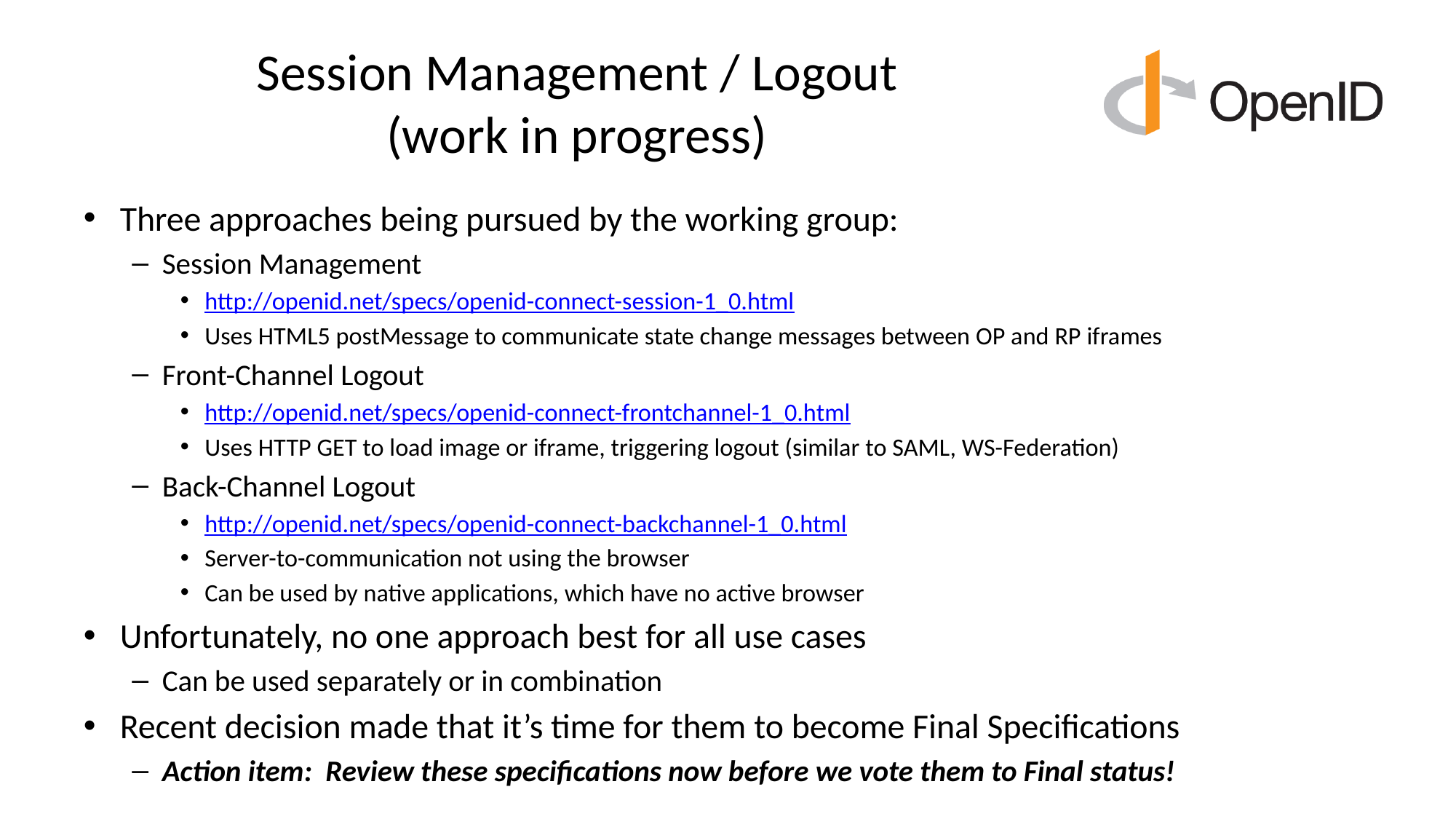

# Session Management / Logout (work in progress)
Three approaches being pursued by the working group:
Session Management
http://openid.net/specs/openid-connect-session-1_0.html
Uses HTML5 postMessage to communicate state change messages between OP and RP iframes
Front-Channel Logout
http://openid.net/specs/openid-connect-frontchannel-1_0.html
Uses HTTP GET to load image or iframe, triggering logout (similar to SAML, WS-Federation)
Back-Channel Logout
http://openid.net/specs/openid-connect-backchannel-1_0.html
Server-to-communication not using the browser
Can be used by native applications, which have no active browser
Unfortunately, no one approach best for all use cases
Can be used separately or in combination
Recent decision made that it’s time for them to become Final Specifications
Action item:  Review these specifications now before we vote them to Final status!